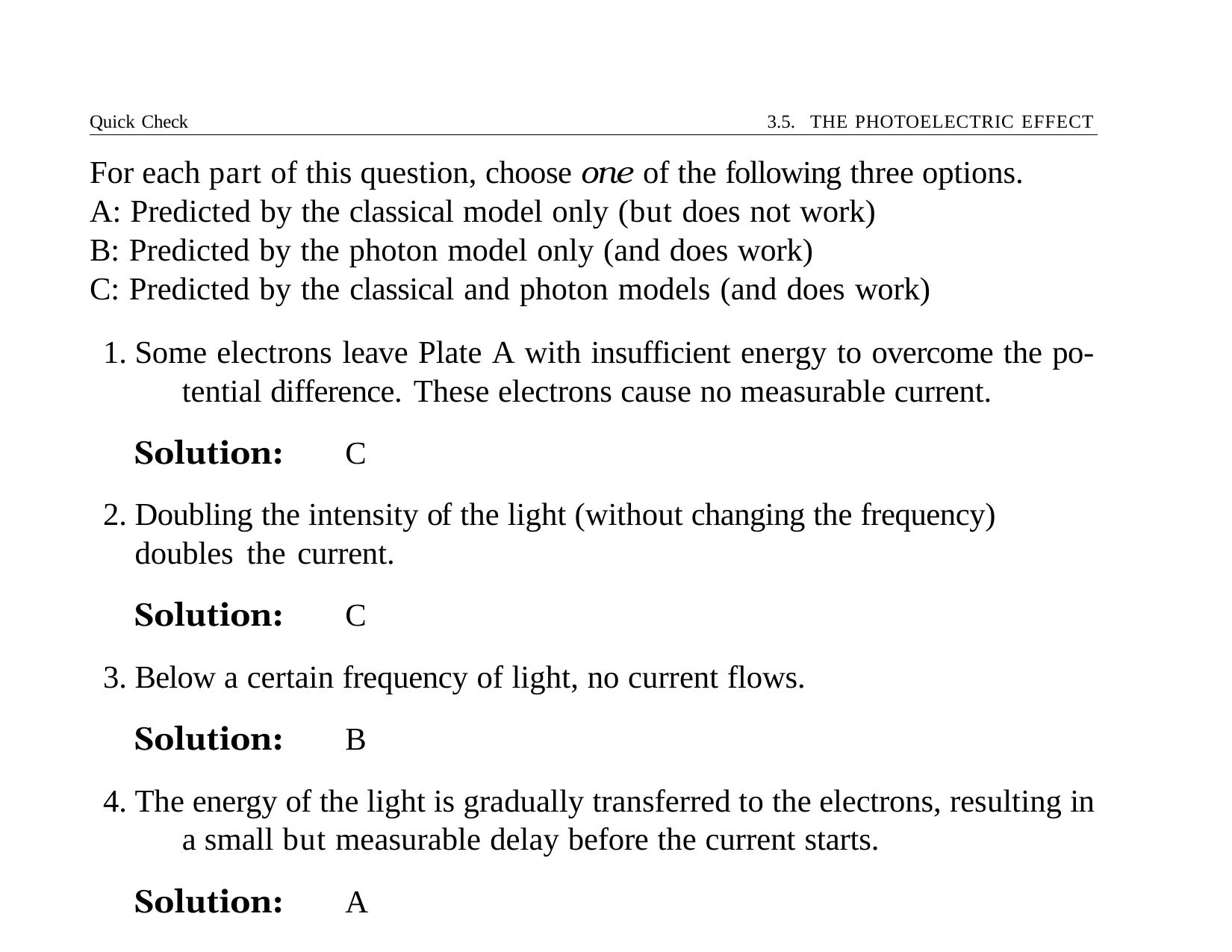

Quick Check	3.5.  THE PHOTOELECTRIC EFFECT

# For each part of this question, choose one of the following three options. A: Predicted by the classical model only (but does not work)
B: Predicted by the photon model only (and does work)
C: Predicted by the classical and photon models (and does work)
Some electrons leave Plate A with insufficient energy to overcome the po- 	tential difference. These electrons cause no measurable current.
Solution:	C
Doubling the intensity of the light (without changing the frequency) doubles 	the current.
Solution:	C
Below a certain frequency of light, no current flows.
Solution:	B
The energy of the light is gradually transferred to the electrons, resulting in 	a small but measurable delay before the current starts.
Solution:	A